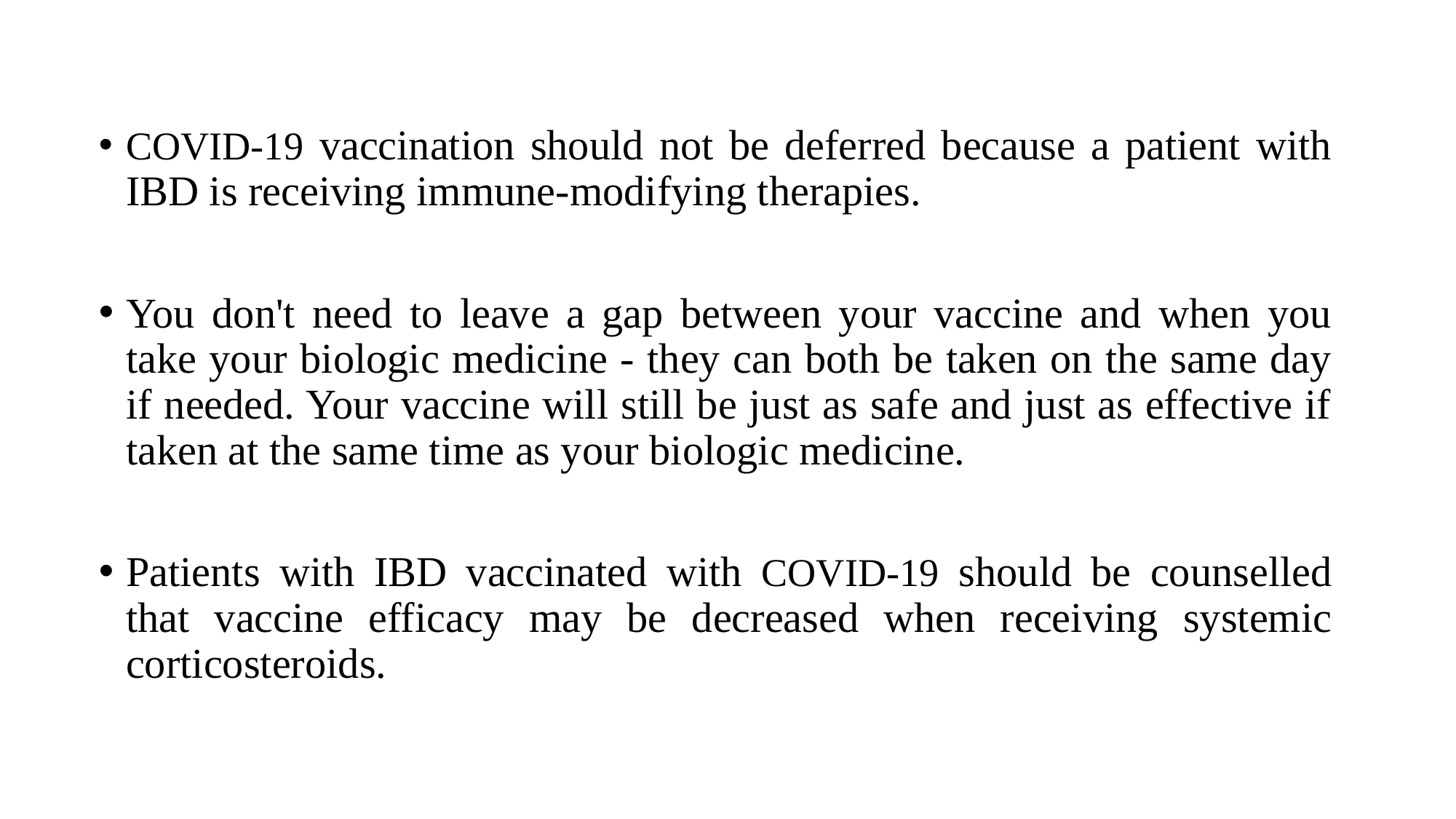

COVID-19 vaccination should not be deferred because a patient with IBD is receiving immune-modifying therapies.

You don't need to leave a gap between your vaccine and when you take your biologic medicine - they can both be taken on the same day if needed. Your vaccine will still be just as safe and just as effective if taken at the same time as your biologic medicine.

Patients with IBD vaccinated with COVID-19 should be counselled that vaccine efficacy may be decreased when receiving systemic corticosteroids.